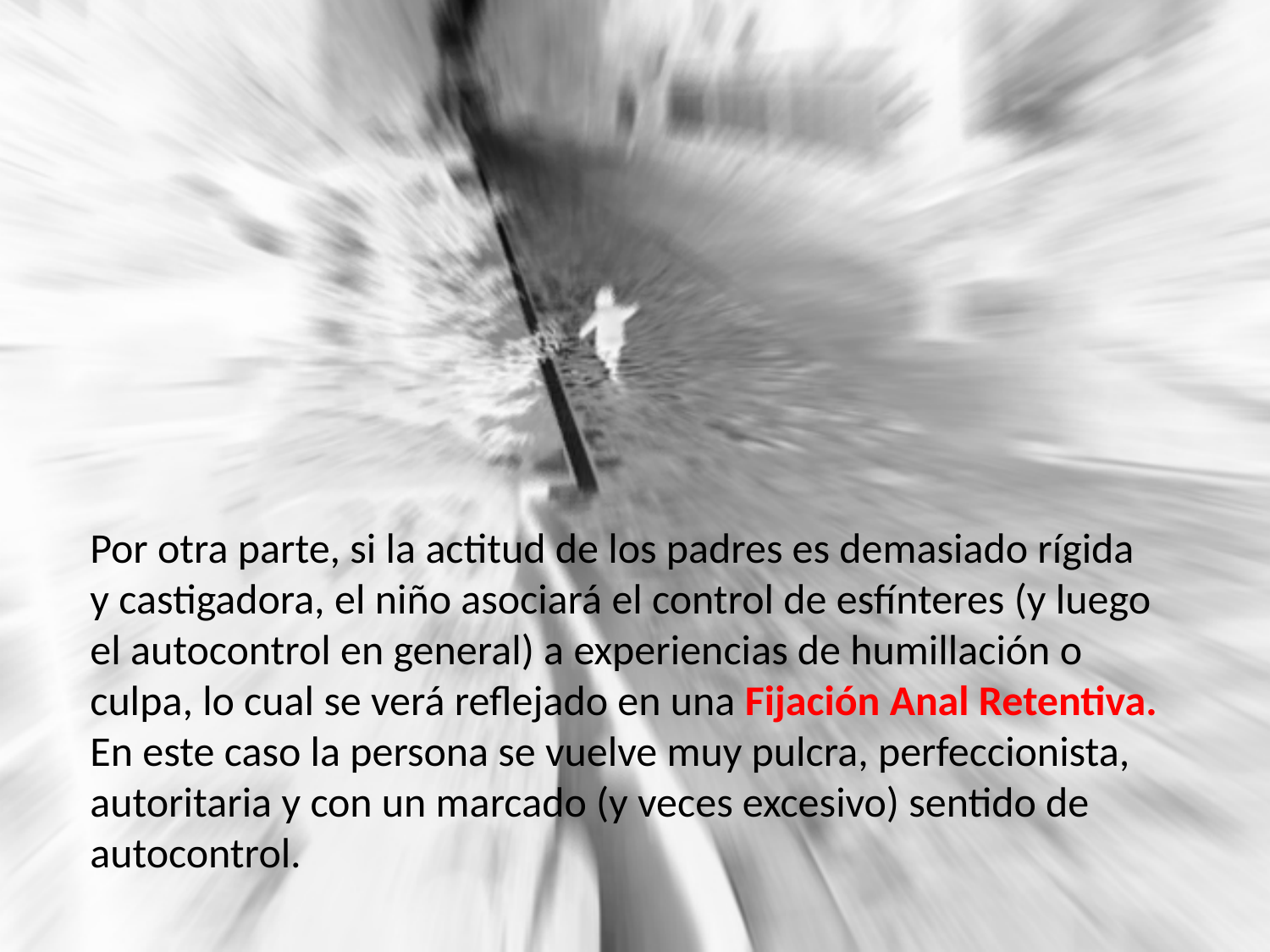

Por otra parte, si la actitud de los padres es demasiado rígida y castigadora, el niño asociará el control de esfínteres (y luego el autocontrol en general) a experiencias de humillación o culpa, lo cual se verá reflejado en una Fijación Anal Retentiva. En este caso la persona se vuelve muy pulcra, perfeccionista, autoritaria y con un marcado (y veces excesivo) sentido de autocontrol.